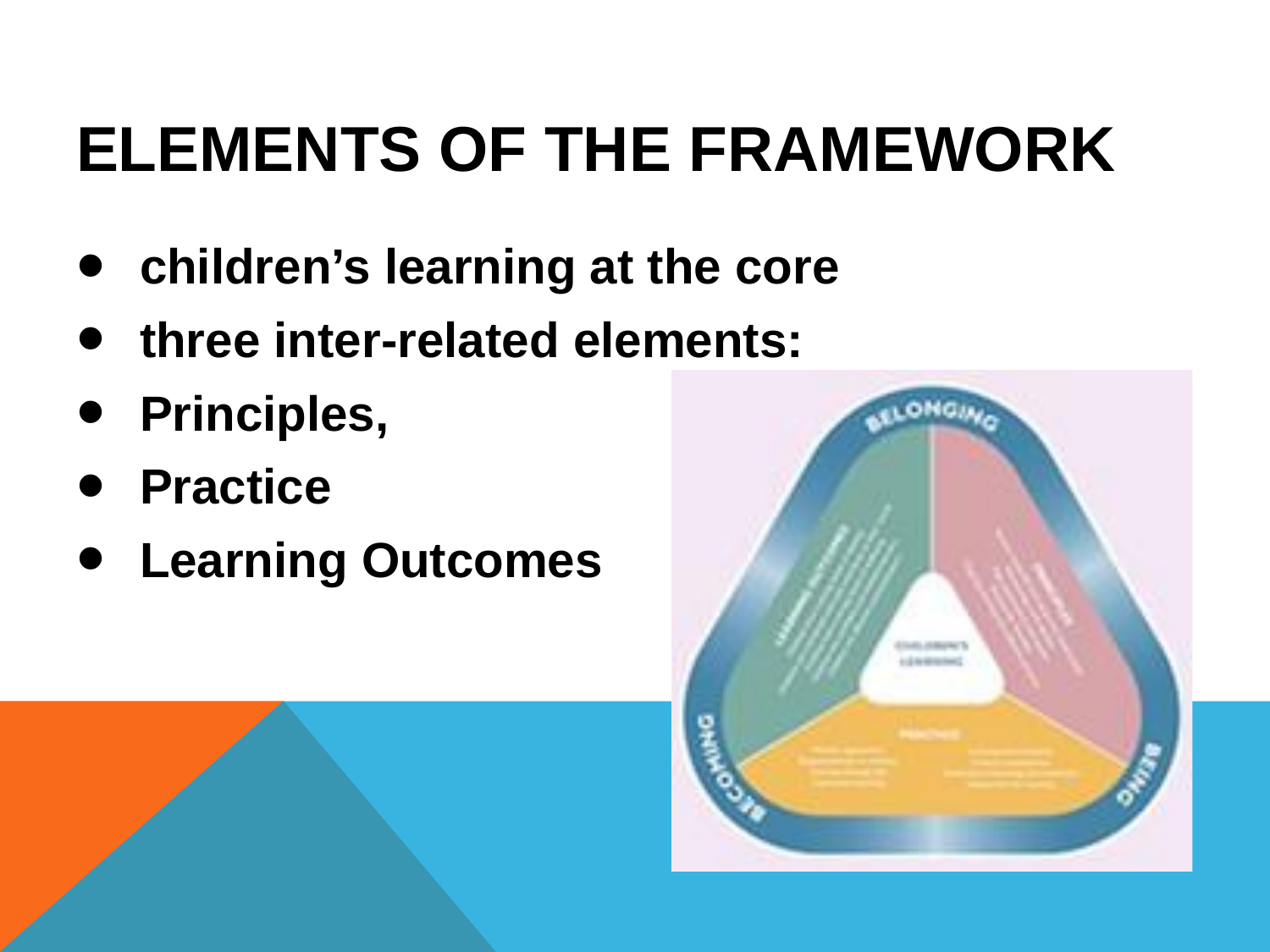

# ELEMENTS OF THE FRAMEWORK
children’s learning at the core
three inter-related elements:
Principles,
Practice
Learning Outcomes